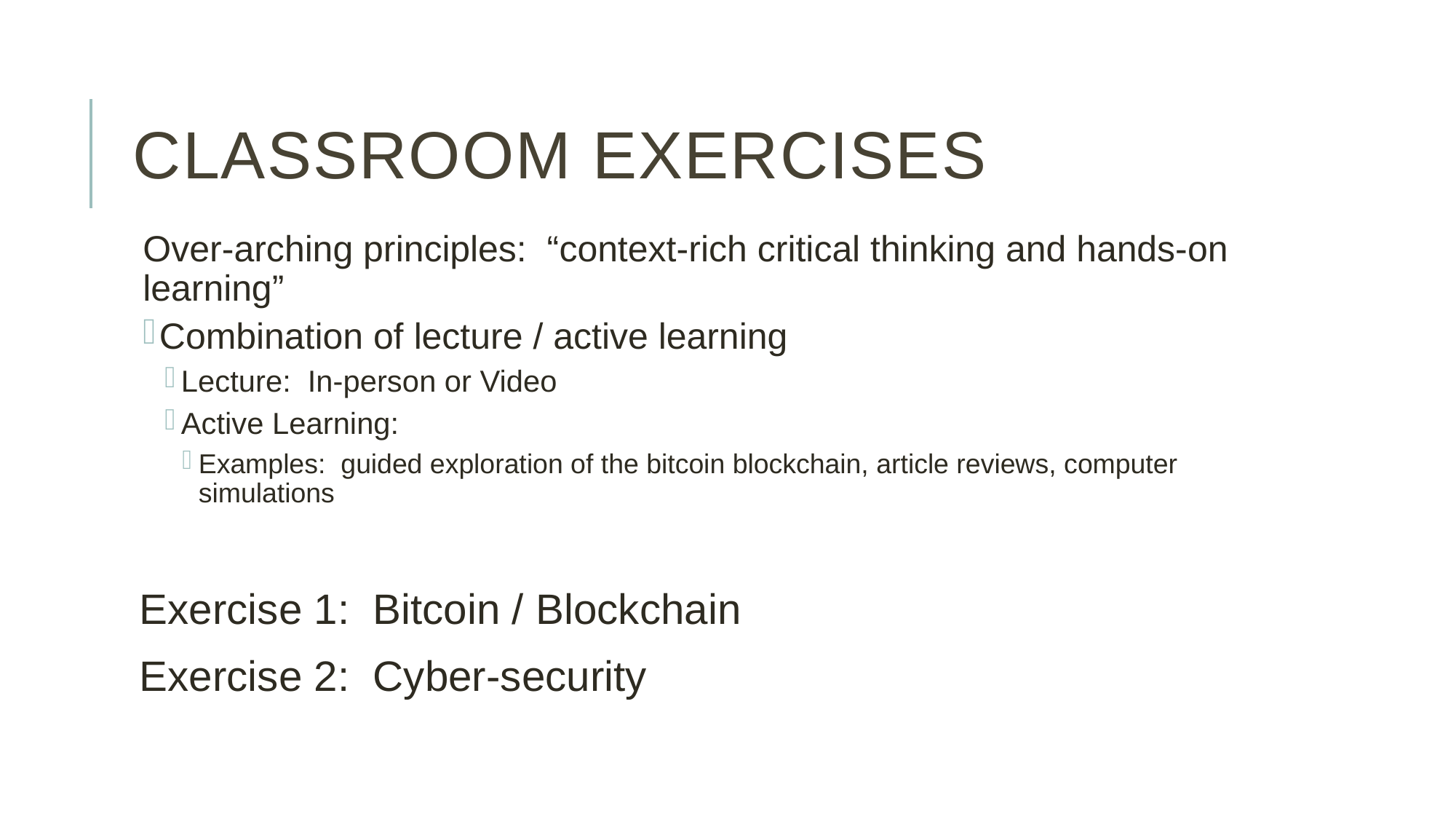

# Classroom Exercises
Over-arching principles:  “context-rich critical thinking and hands-on learning”
Combination of lecture / active learning
Lecture:  In-person or Video
Active Learning:
Examples:  guided exploration of the bitcoin blockchain, article reviews, computer simulations

Exercise 1:  Bitcoin / Blockchain
Exercise 2:  Cyber-security